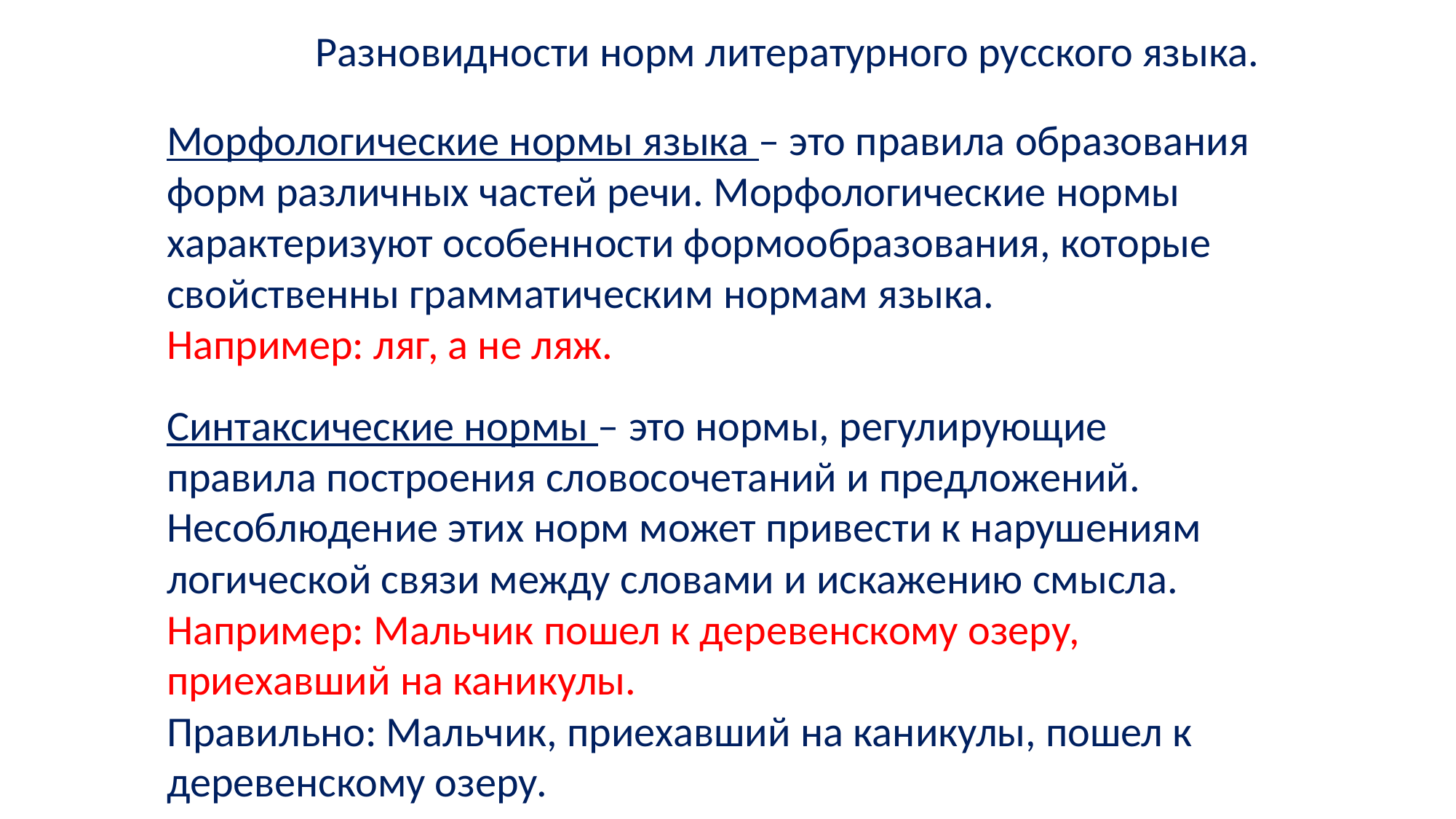

Разновидности норм литературного русского языка.
Морфологические нормы языка – это правила образования форм различных частей речи. Морфологические нормы характеризуют особенности формообразования, которые свойственны грамматическим нормам языка.
Например: ляг, а не ляж.
Синтаксические нормы – это нормы, регулирующие правила построения словосочетаний и предложений. Несоблюдение этих норм может привести к нарушениям логической связи между словами и искажению смысла.
Например: Мальчик пошел к деревенскому озеру, приехавший на каникулы.
Правильно: Мальчик, приехавший на каникулы, пошел к деревенскому озеру.